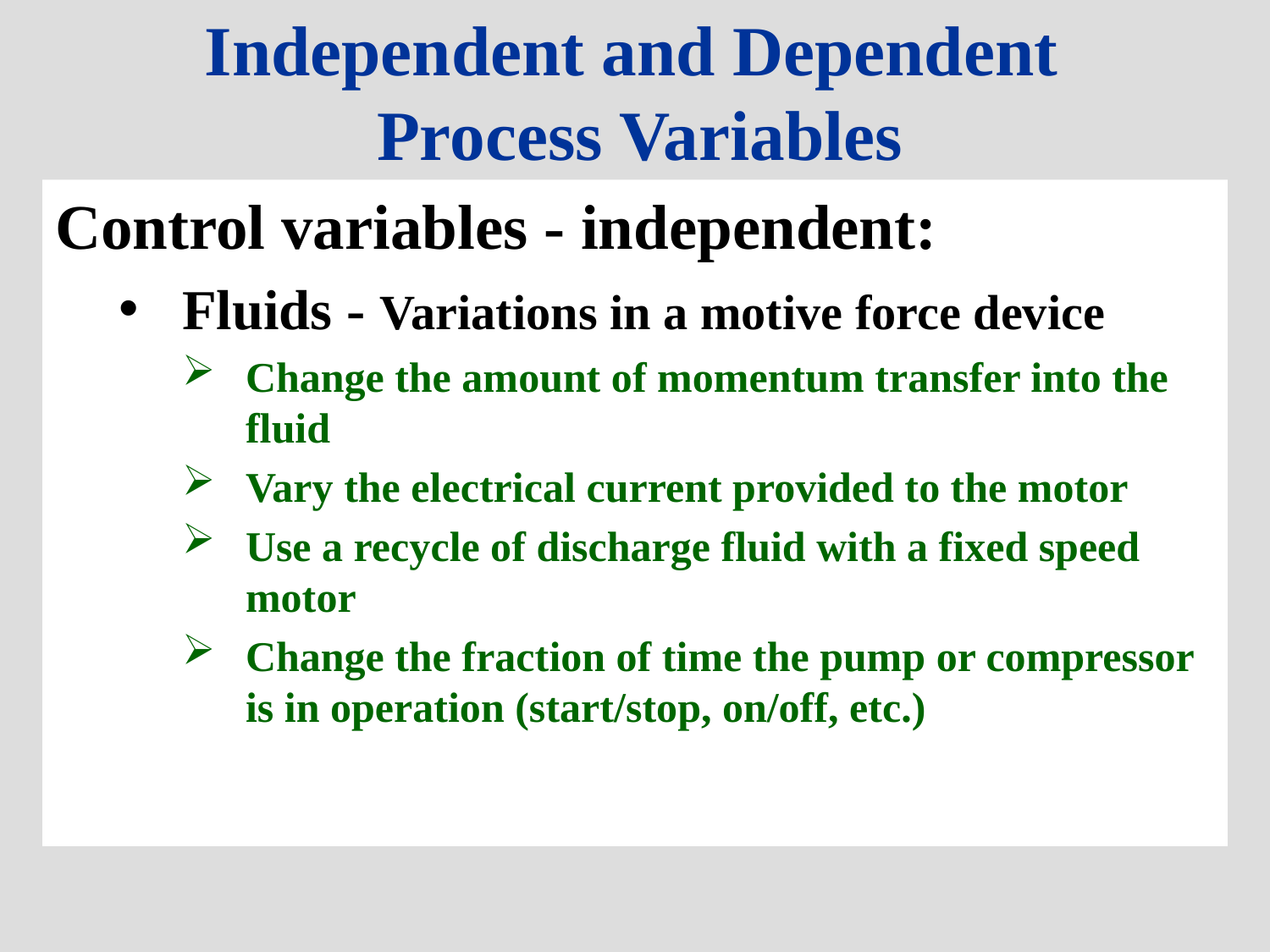

# Independent and Dependent Process Variables
Control variables - independent:
Fluids - Variations in a motive force device
Change the amount of momentum transfer into the fluid
Vary the electrical current provided to the motor
Use a recycle of discharge fluid with a fixed speed motor
Change the fraction of time the pump or compressor is in operation (start/stop, on/off, etc.)